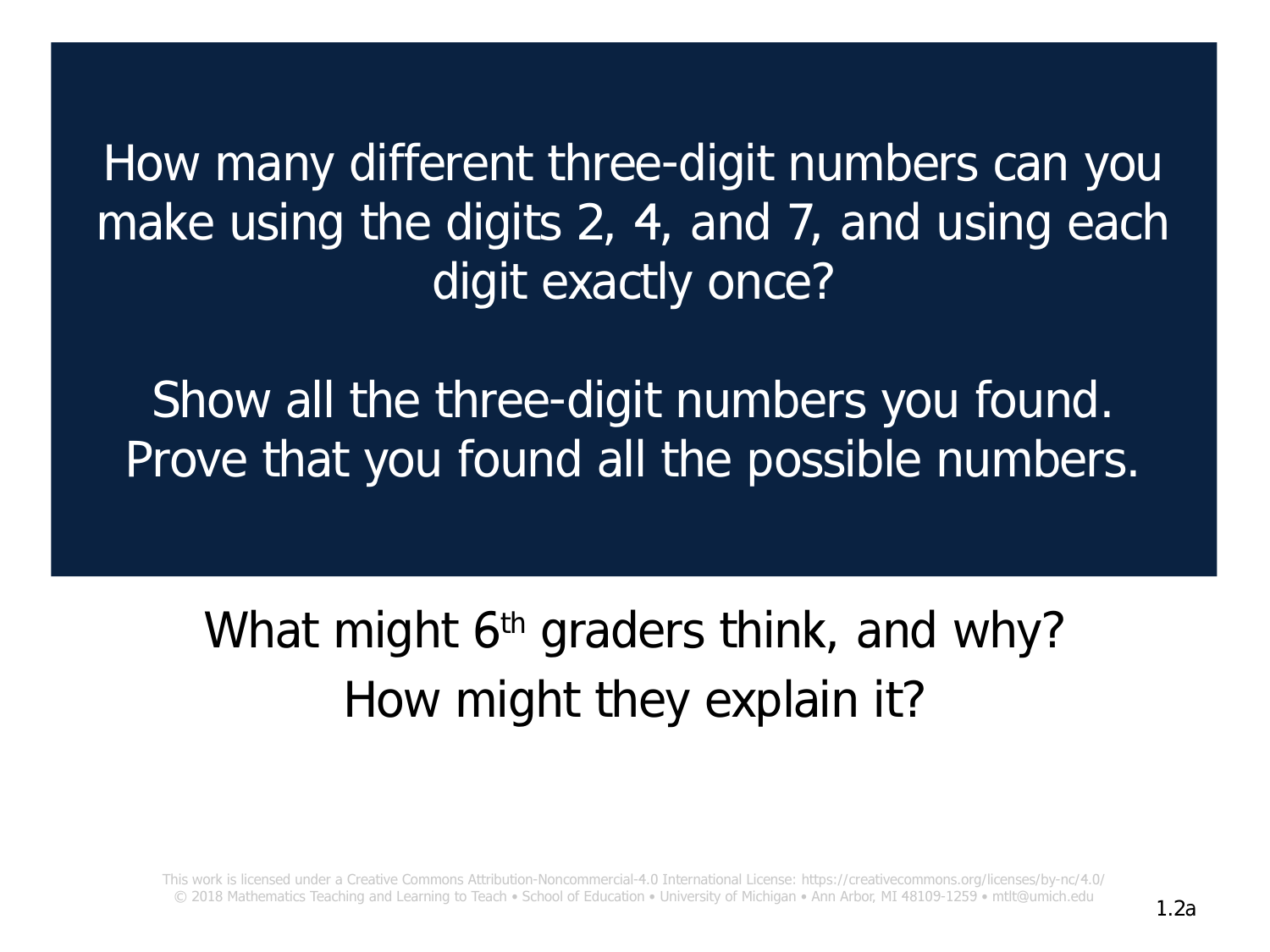

# How many different three-digit numbers can you make using the digits 2, 4, and 7, and using each digit exactly once? Show all the three-digit numbers you found. Prove that you found all the possible numbers.
What might 6th graders think, and why?
How might they explain it?
This work is licensed under a Creative Commons Attribution-Noncommercial-4.0 International License: https://creativecommons.org/licenses/by-nc/4.0/
© 2018 Mathematics Teaching and Learning to Teach • School of Education • University of Michigan • Ann Arbor, MI 48109-1259 • mtlt@umich.edu
1.2a